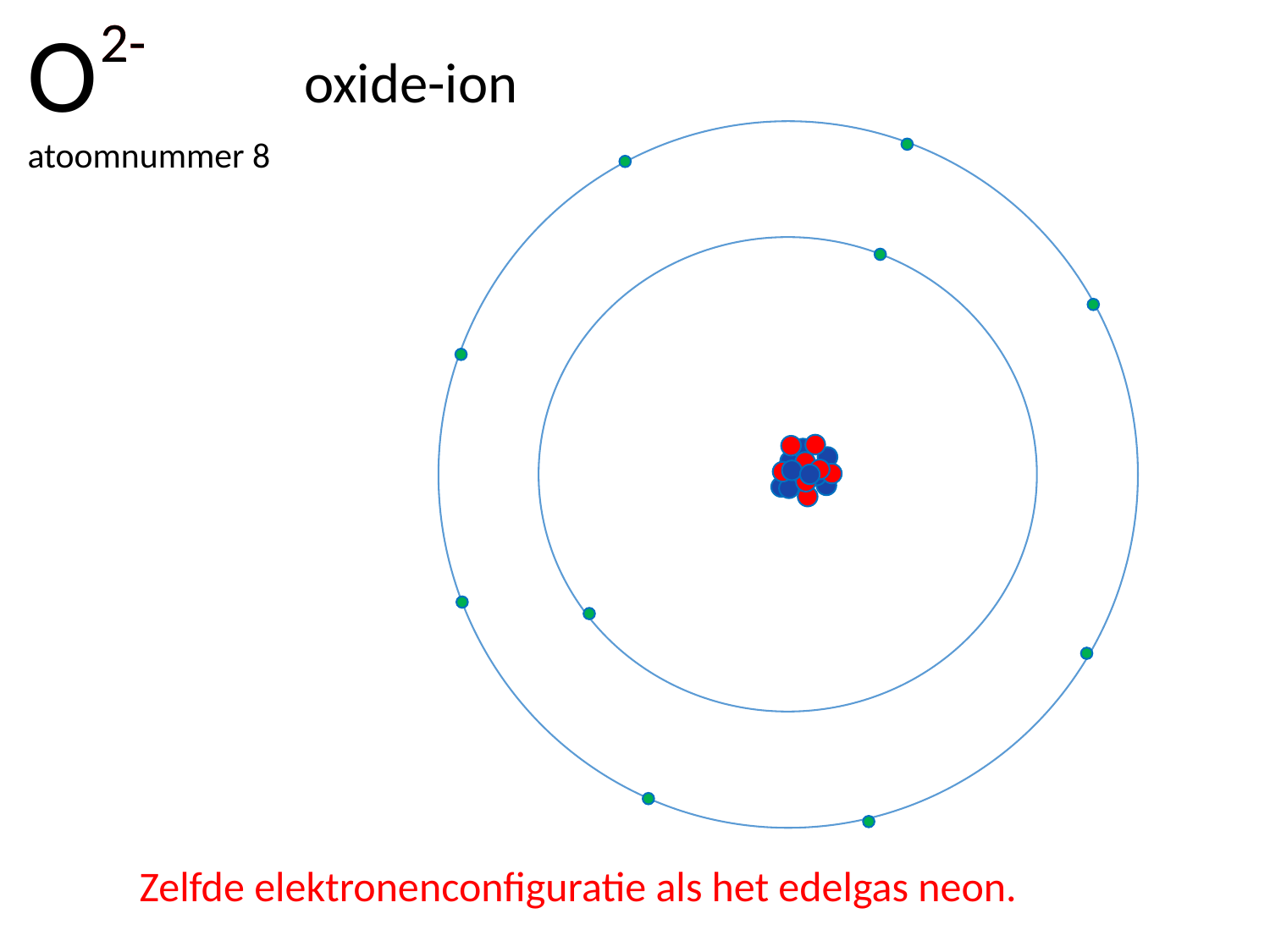

O
atoomnummer 8

2-
2-
oxide-ion

Zelfde elektronenconfiguratie als het edelgas neon.